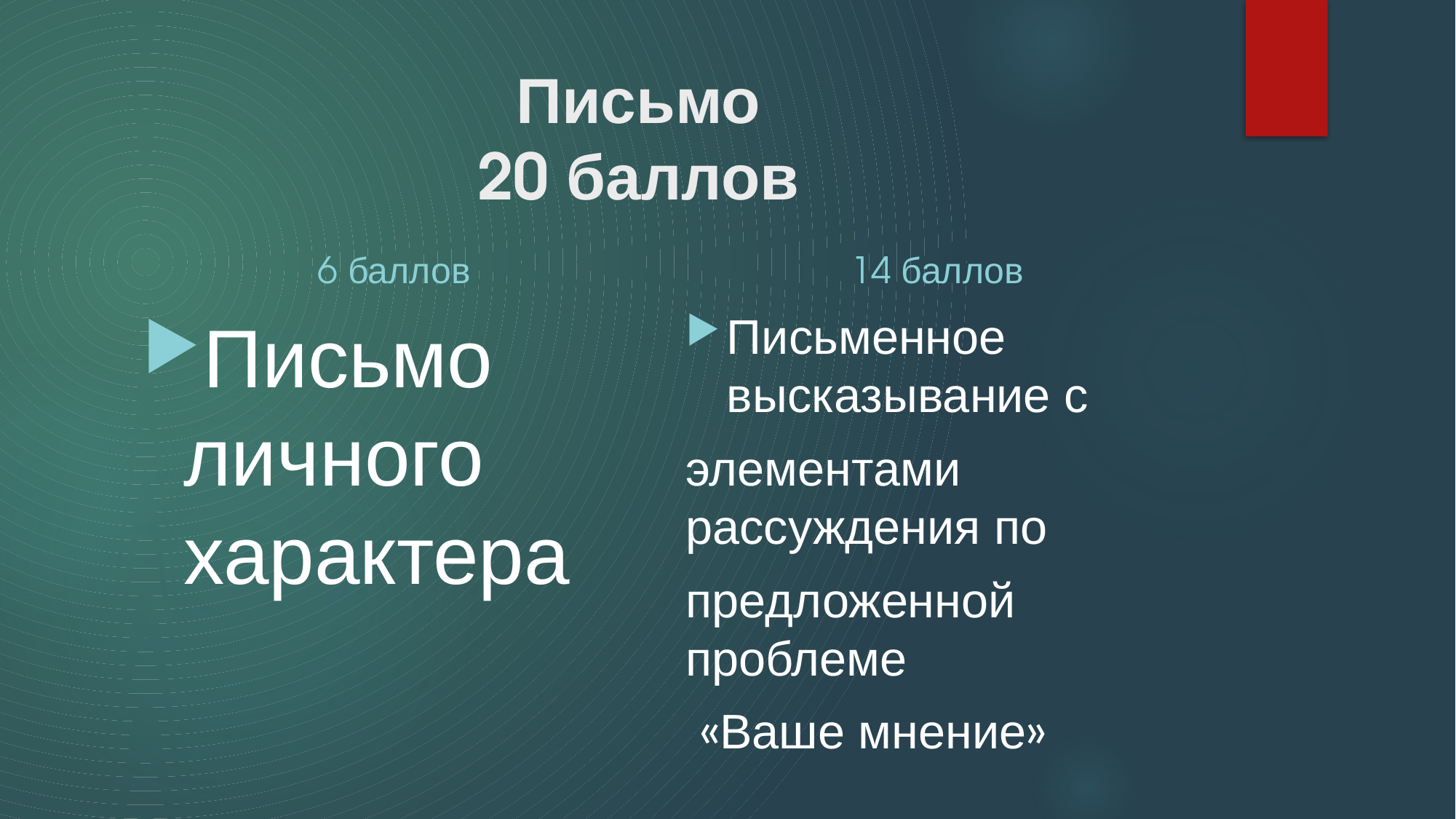

# Письмо 20 баллов
6 баллов
14 баллов
Письмо личного характера
Письменное высказывание с
элементами рассуждения по
предложенной проблеме
 «Ваше мнение»